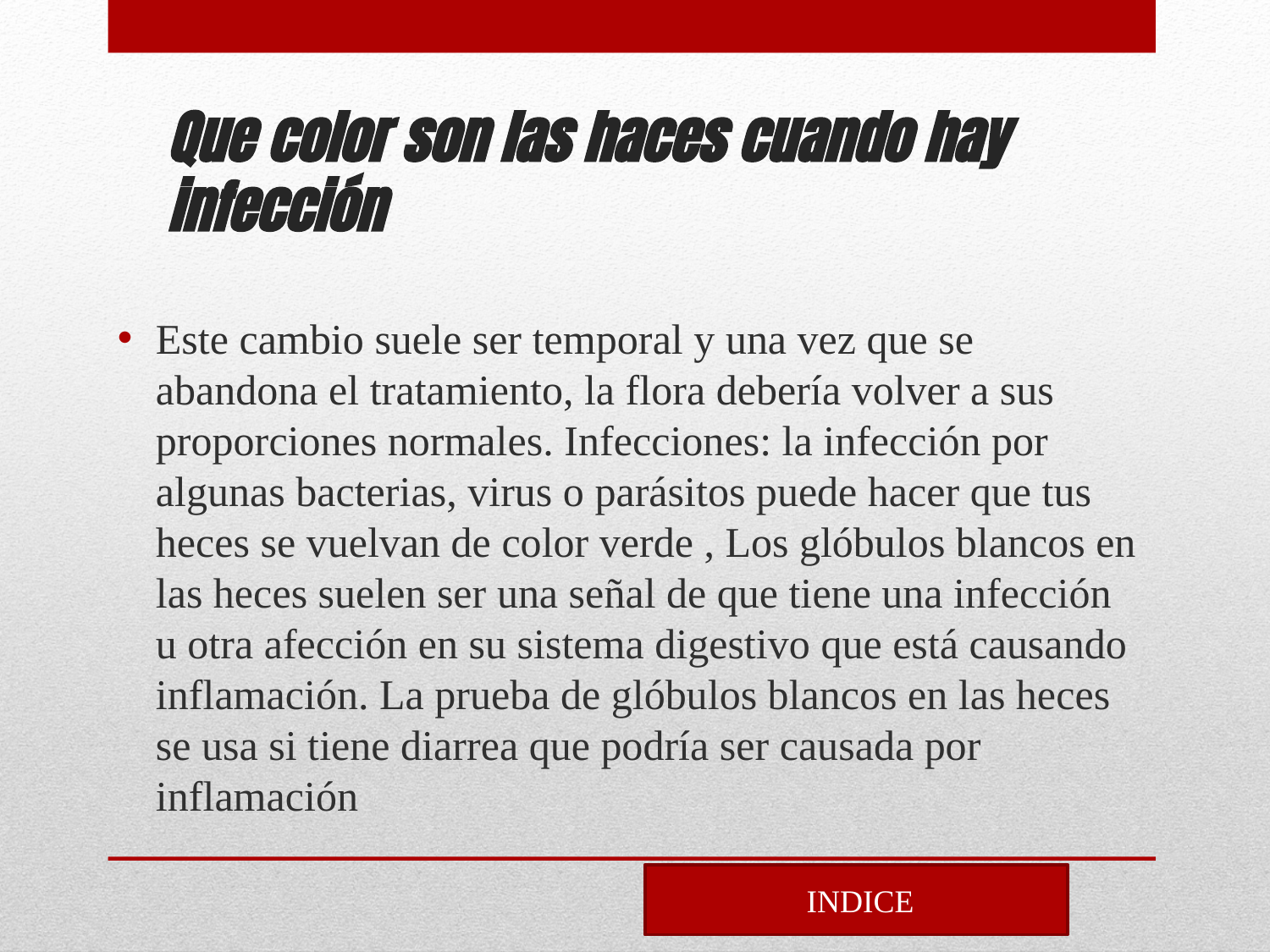

# Que color son las haces cuando hay infección
Este cambio suele ser temporal y una vez que se abandona el tratamiento, la flora debería volver a sus proporciones normales. Infecciones: la infección por algunas bacterias, virus o parásitos puede hacer que tus heces se vuelvan de color verde , Los glóbulos blancos en las heces suelen ser una señal de que tiene una infección u otra afección en su sistema digestivo que está causando inflamación. La prueba de glóbulos blancos en las heces se usa si tiene diarrea que podría ser causada por inflamación
 INDICE